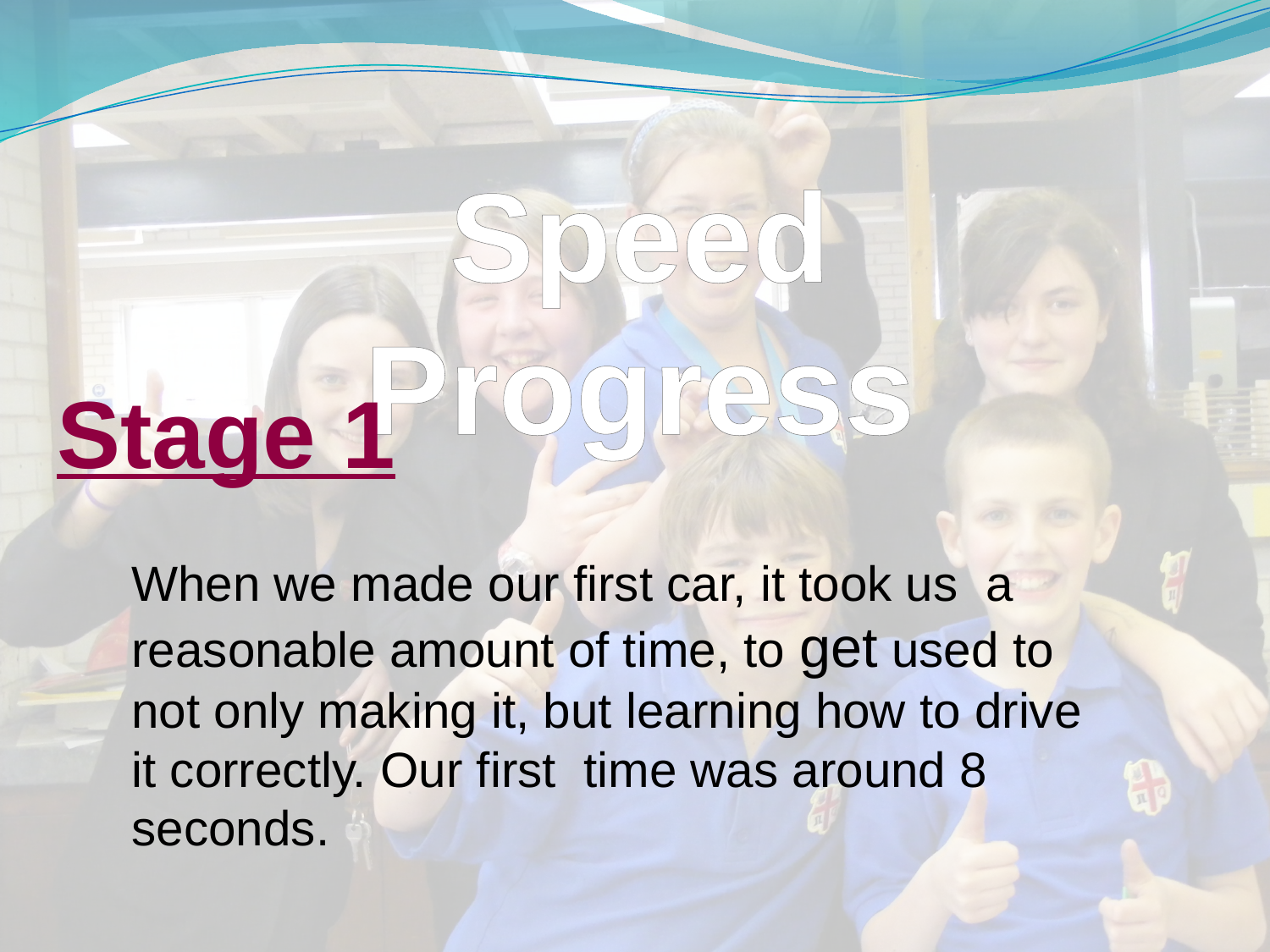

Speed Progress
Stage 1
When we made our first car, it took us  a reasonable amount of time, to get used to not only making it, but learning how to drive it correctly. Our first  time was around 8 seconds.